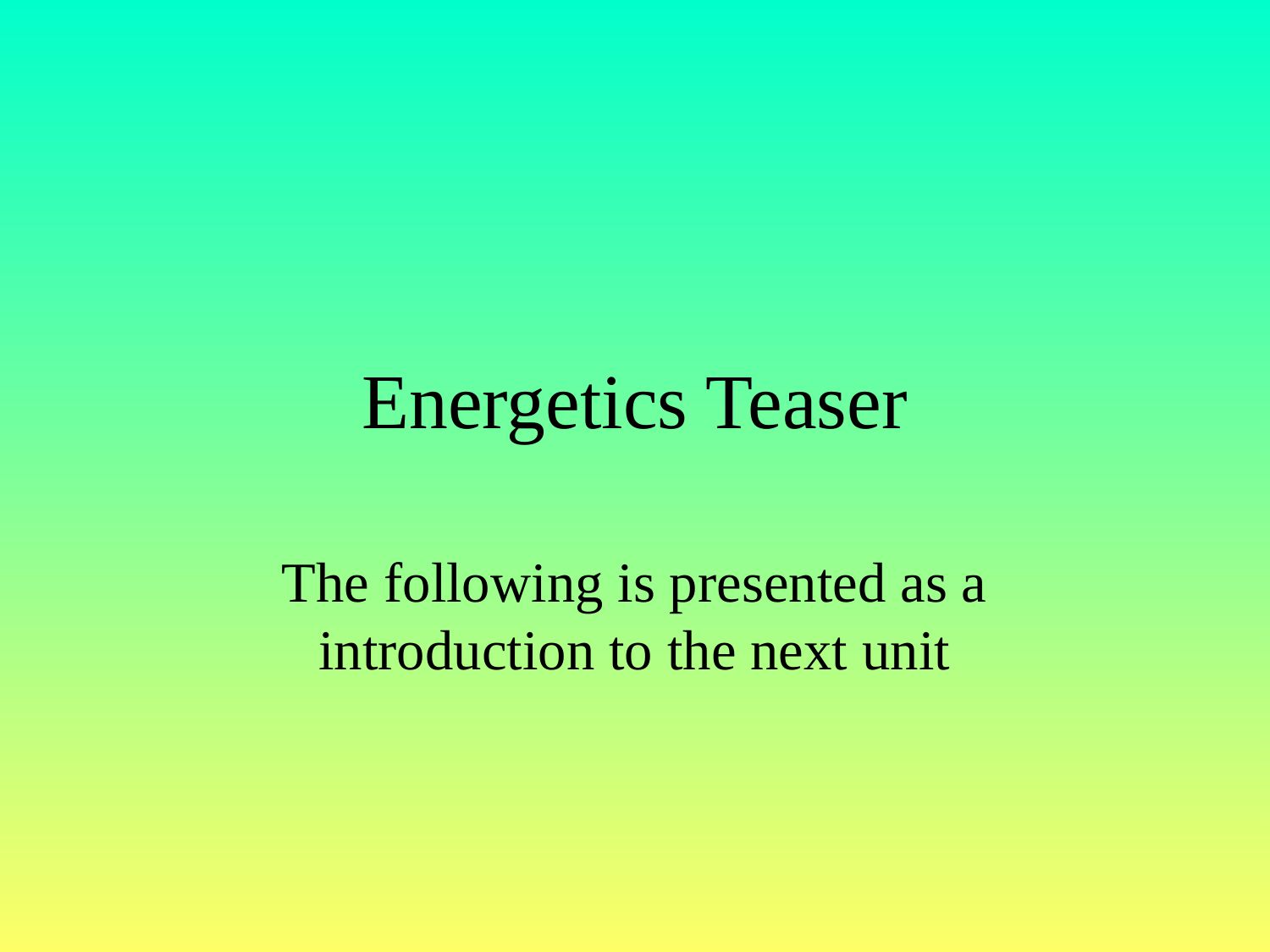

# Energetics Teaser
The following is presented as a introduction to the next unit